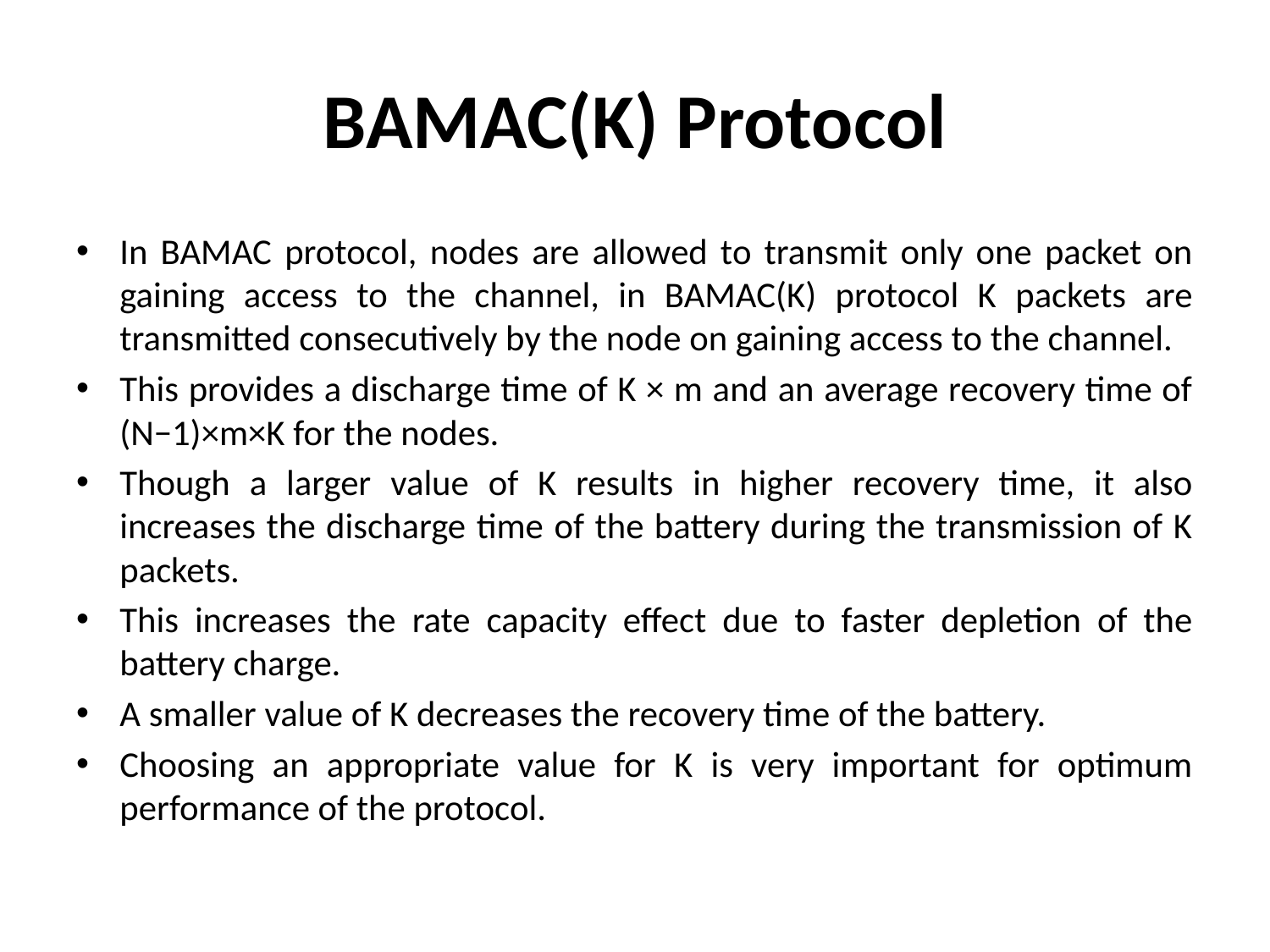

# BAMAC(K) Protocol
In BAMAC protocol, nodes are allowed to transmit only one packet on gaining access to the channel, in BAMAC(K) protocol K packets are transmitted consecutively by the node on gaining access to the channel.
This provides a discharge time of K × m and an average recovery time of (N−1)×m×K for the nodes.
Though a larger value of K results in higher recovery time, it also increases the discharge time of the battery during the transmission of K packets.
This increases the rate capacity effect due to faster depletion of the battery charge.
A smaller value of K decreases the recovery time of the battery.
Choosing an appropriate value for K is very important for optimum performance of the protocol.